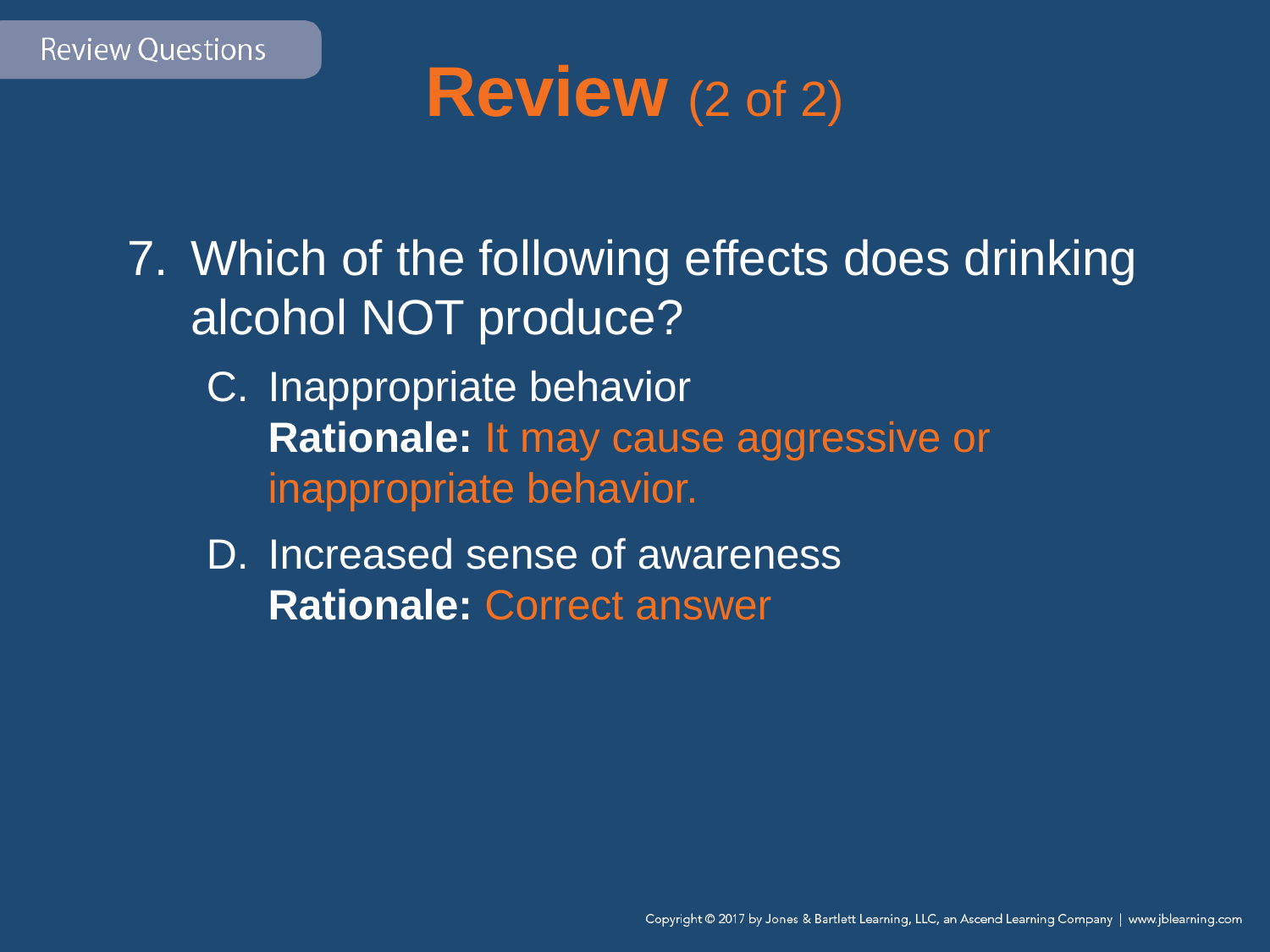

# Review (2 of 2)
Which of the following effects does drinking alcohol NOT produce?
Inappropriate behavior
Rationale: It may cause aggressive or inappropriate behavior.
Increased sense of awareness
Rationale: Correct answer